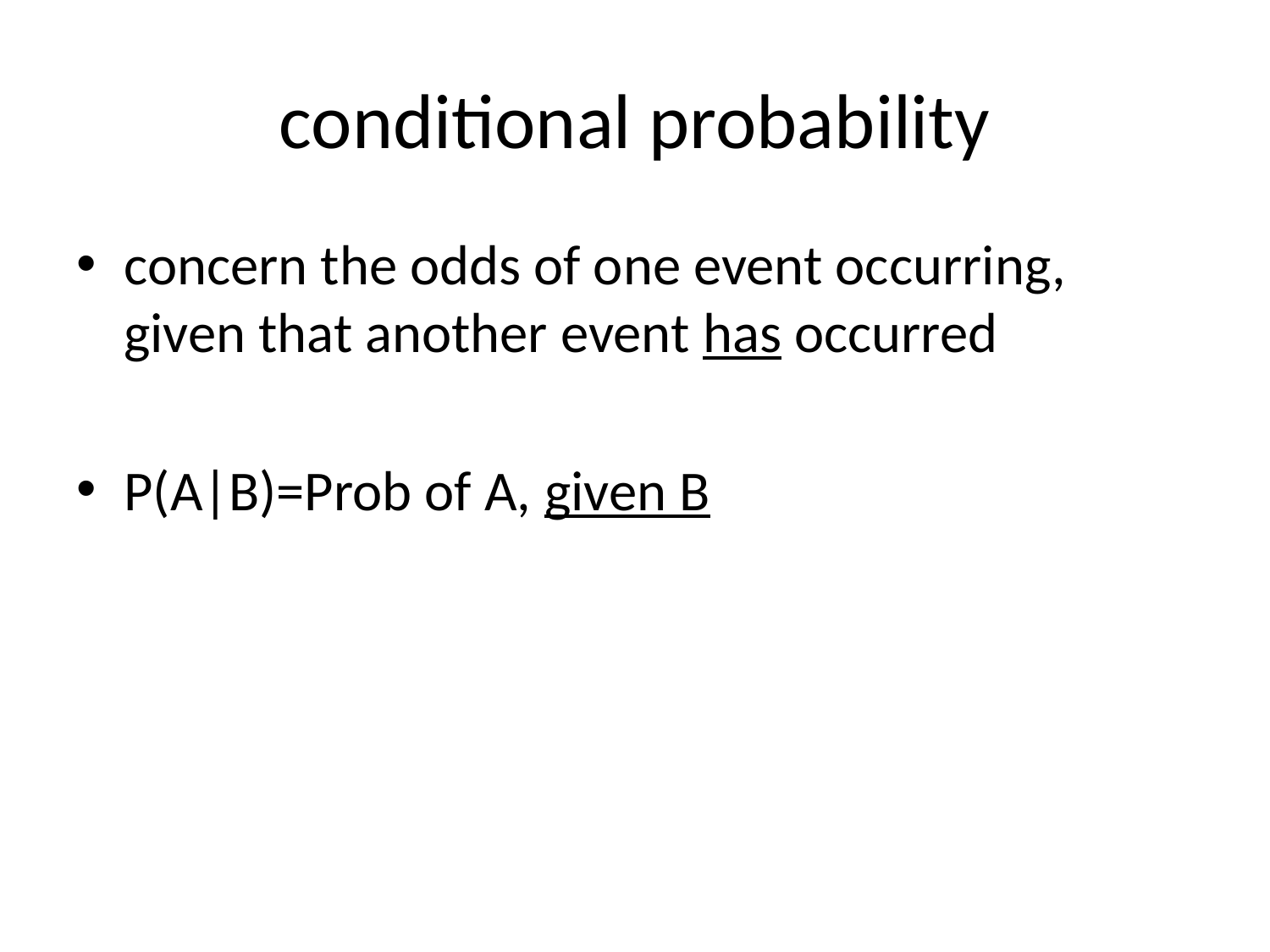

# conditional probability
concern the odds of one event occurring, given that another event has occurred

P(A|B)=Prob of A, given B